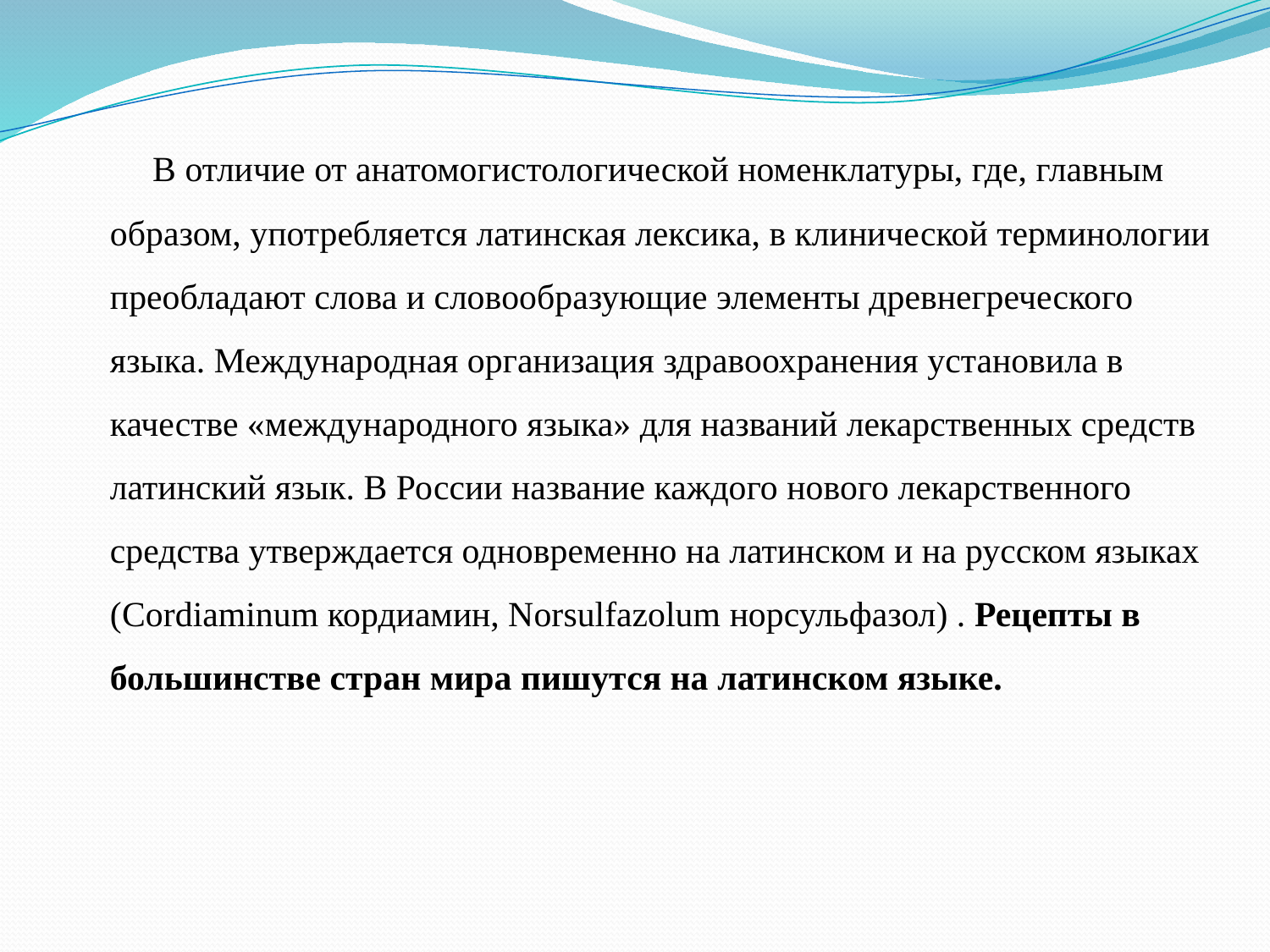

В отличие от анатомогистологической номенклатуры, где, главным образом, употребляется латинская лексика, в клинической терминологии преобладают слова и словообразующие элементы древнегреческого языка. Международная организация здравоохранения установила в качестве «международного языка» для названий лекарственных средств латинский язык. В России название каждого нового лекарственного средства утверждается одновременно на латинском и на русском языках (Cordiaminum кордиамин, Norsulfazolum норсульфазол) . Рецепты в большинстве стран мира пишутся на латинском языке.